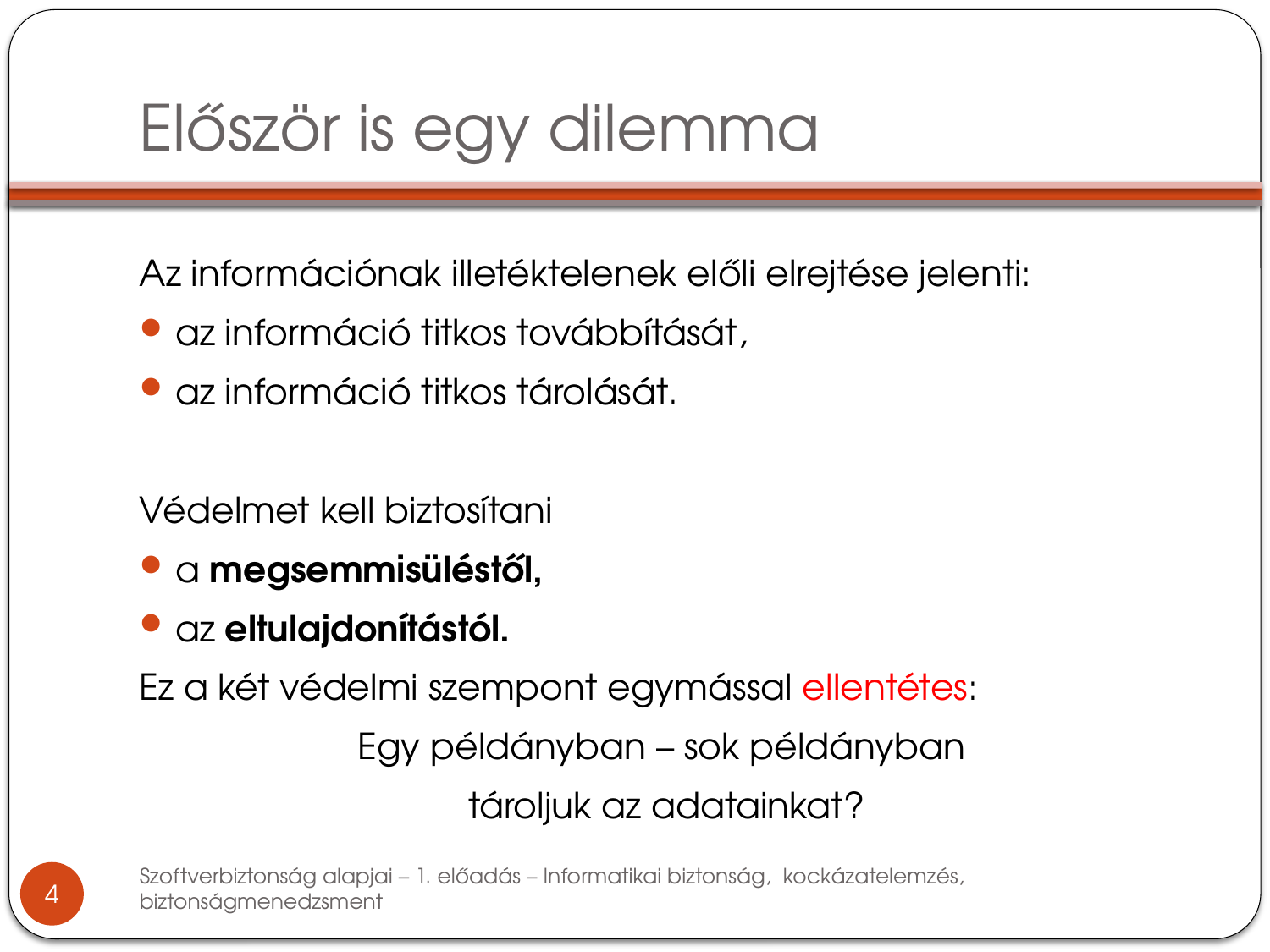

# Először is egy dilemma
Az információnak illetéktelenek előli elrejtése jelenti:
az információ titkos továbbítását,
az információ titkos tárolását.

Védelmet kell biztosítani
a megsemmisüléstől,
az eltulajdonítástól.
Ez a két védelmi szempont egymással ellentétes:
Egy példányban – sok példányban
tároljuk az adatainkat?

Szoftverbiztonság alapjai – 1. előadás – Informatikai biztonság,  kockázatelemzés, biztonságmenedzsment
4